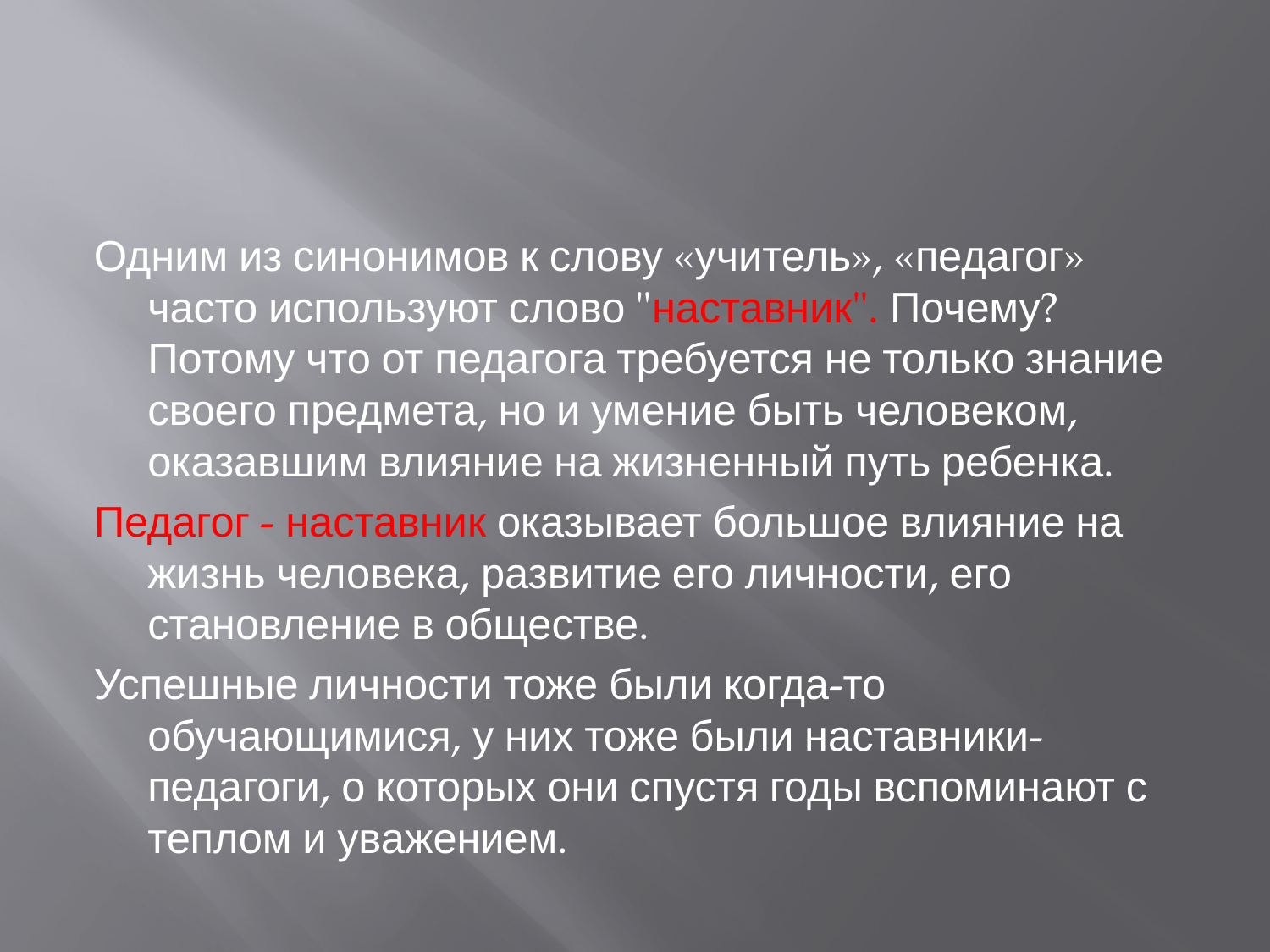

#
Одним из синонимов к слову «учитель», «педагог» часто используют слово "наставник". Почему? Потому что от педагога требуется не только знание своего предмета, но и умение быть человеком, оказавшим влияние на жизненный путь ребенка.
Педагог - наставник оказывает большое влияние на жизнь человека, развитие его личности, его становление в обществе.
Успешные личности тоже были когда-то обучающимися, у них тоже были наставники-педагоги, о которых они спустя годы вспоминают с теплом и уважением.